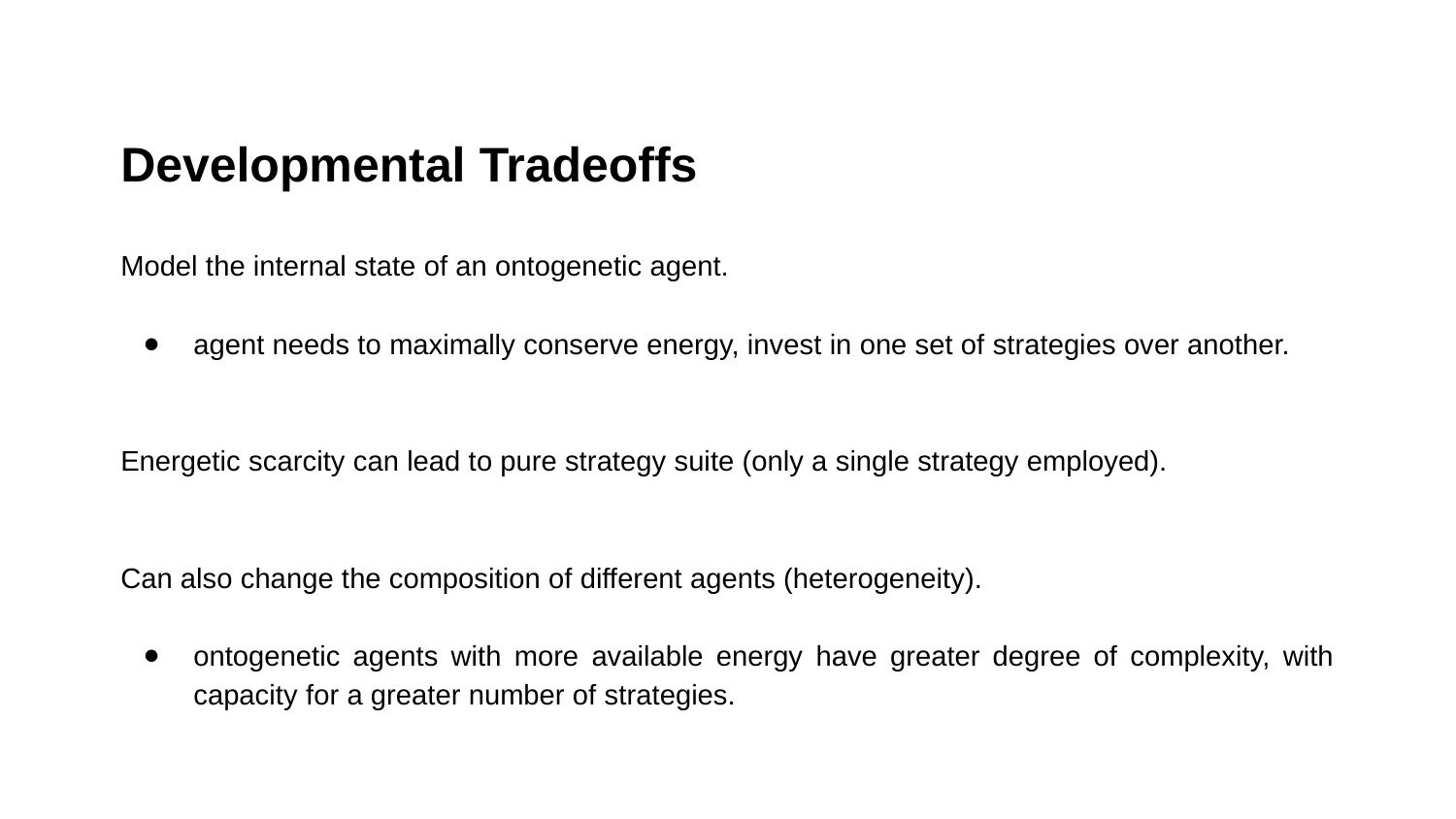

Developmental Tradeoffs
Model the internal state of an ontogenetic agent.

agent needs to maximally conserve energy, invest in one set of strategies over another.

Energetic scarcity can lead to pure strategy suite (only a single strategy employed).

Can also change the composition of different agents (heterogeneity).

ontogenetic agents with more available energy have greater degree of complexity, with capacity for a greater number of strategies.